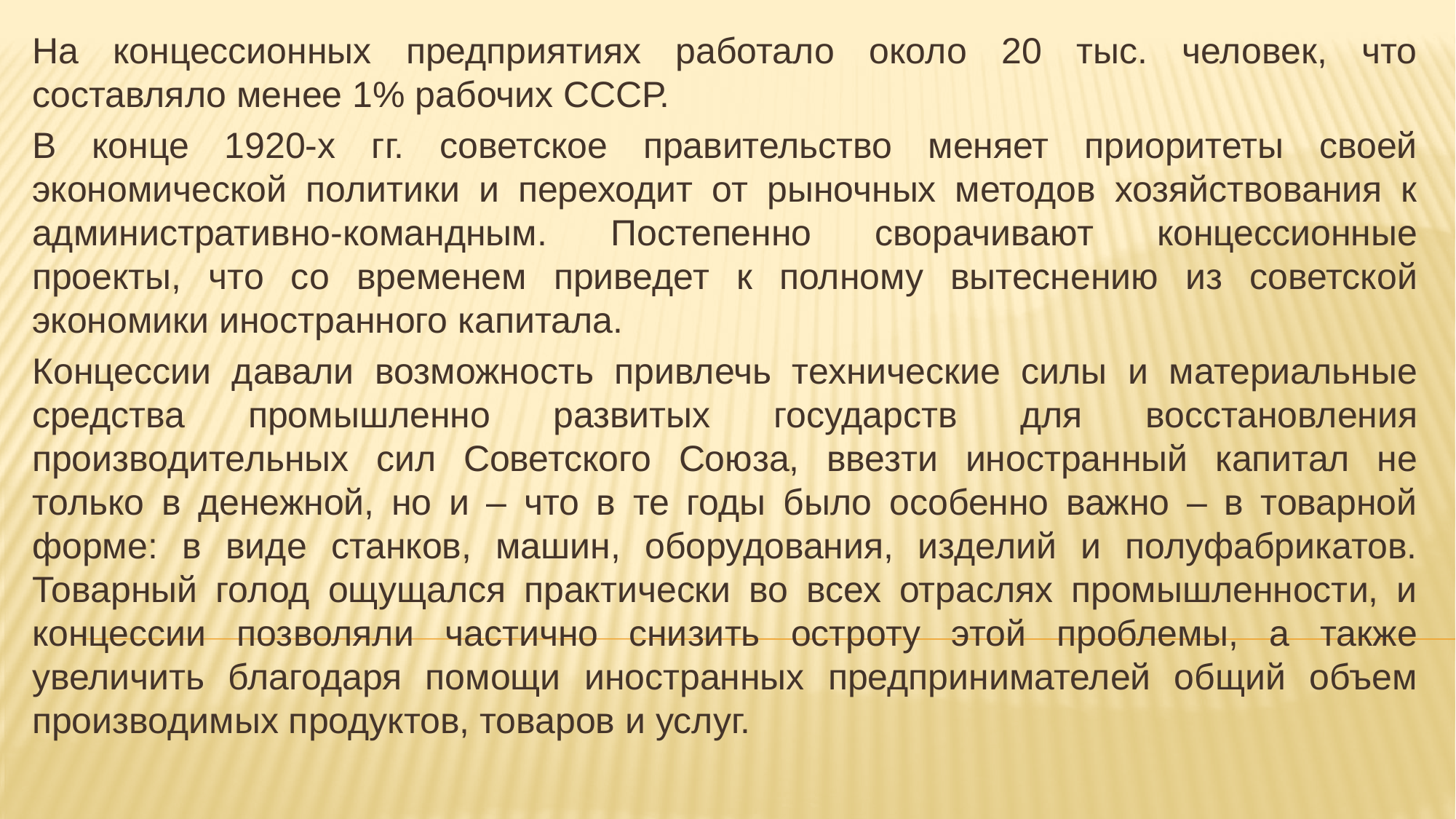

На концессионных предприятиях работало около 20 тыс. человек, что составляло менее 1% рабочих СССР.
В конце 1920-х гг. советское правительство меняет приоритеты своей экономической политики и переходит от рыночных методов хозяйствования к административно-командным. Постепенно сворачивают концессионные проекты, что со временем приведет к полному вытеснению из советской экономики иностранного капитала.
Концессии давали возможность привлечь технические силы и материальные средства промышленно развитых государств для восстановления производительных сил Советского Союза, ввезти иностранный капитал не только в денежной, но и – что в те годы было особенно важно – в товарной форме: в виде станков, машин, оборудования, изделий и полуфабрикатов. Товарный голод ощущался практически во всех отраслях промышленности, и концессии позволяли частично снизить остроту этой проблемы, а также увеличить благодаря помощи иностранных предпринимателей общий объем производимых продуктов, товаров и услуг.